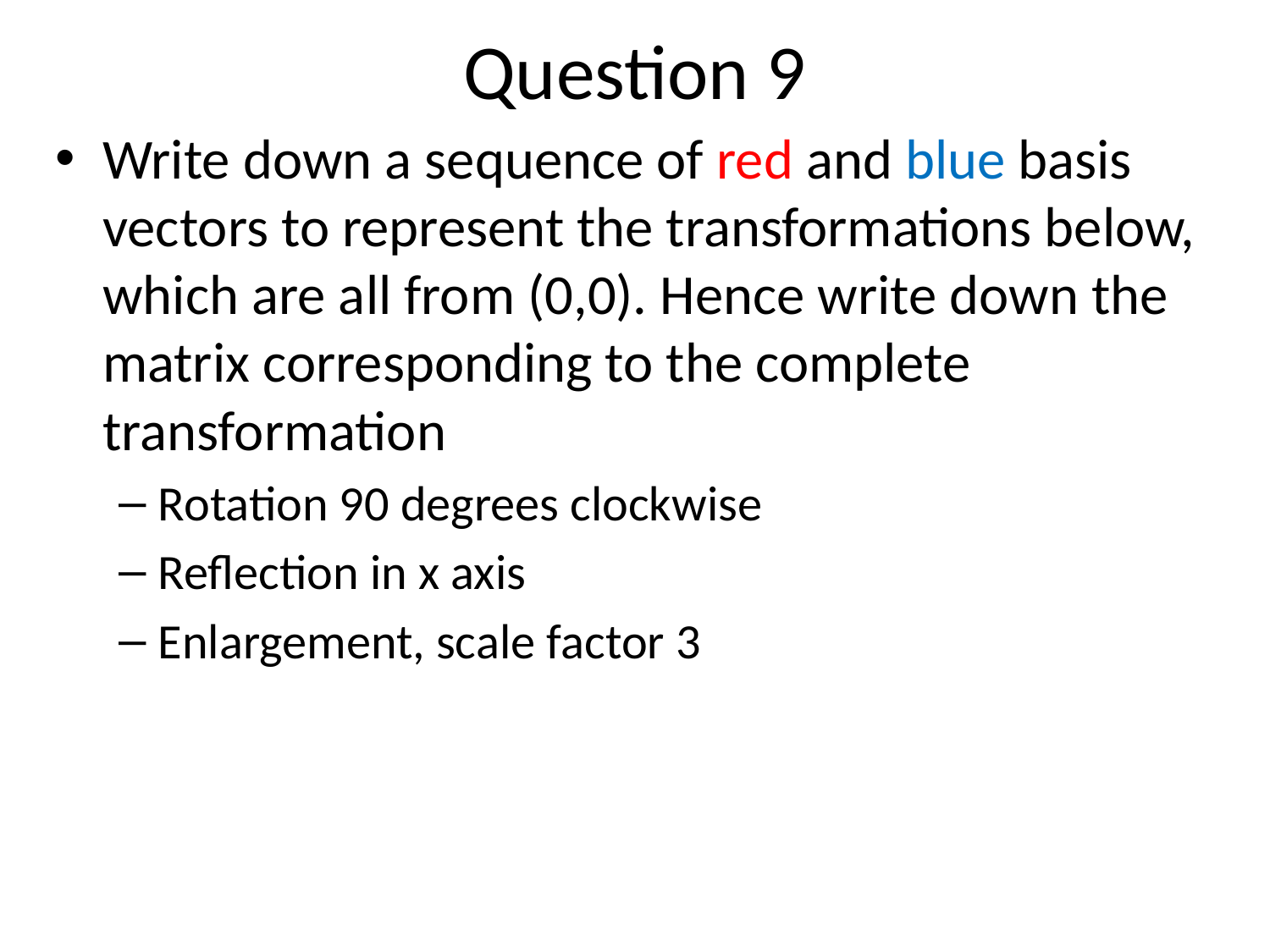

# Question 9
Write down a sequence of red and blue basis vectors to represent the transformations below, which are all from (0,0). Hence write down the matrix corresponding to the complete transformation
Rotation 90 degrees clockwise
Reflection in x axis
Enlargement, scale factor 3